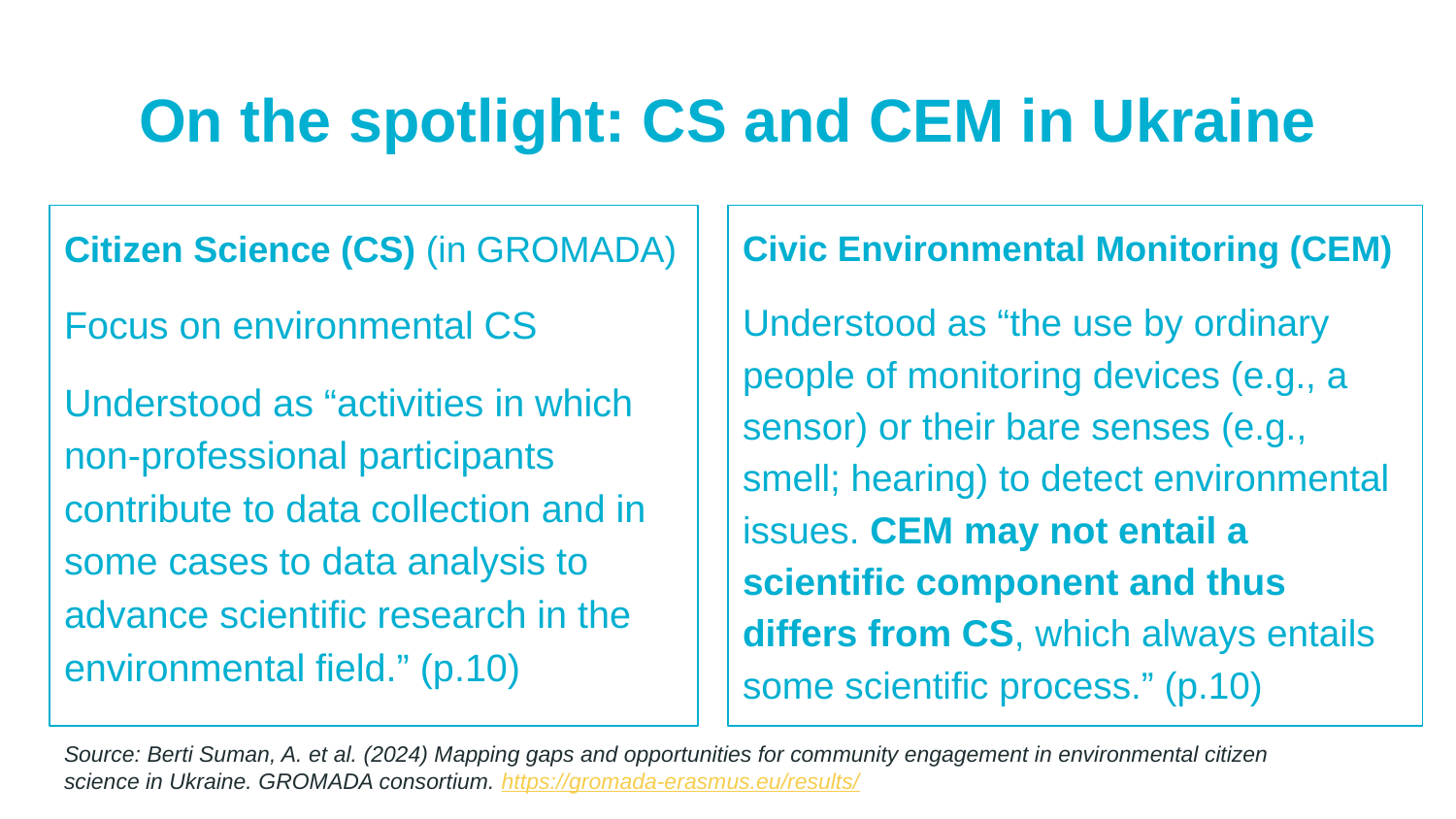

# On the spotlight: CS and CEM in Ukraine
Citizen Science (CS) (in GROMADA)
Focus on environmental CS
Understood as “activities in which non-professional participants contribute to data collection and in some cases to data analysis to advance scientific research in the environmental field.” (p.10)
Civic Environmental Monitoring (CEM)
Understood as “the use by ordinary people of monitoring devices (e.g., a sensor) or their bare senses (e.g., smell; hearing) to detect environmental issues. CEM may not entail a scientific component and thus differs from CS, which always entails some scientific process.” (p.10)
Source: Berti Suman, A. et al. (2024) Mapping gaps and opportunities for community engagement in environmental citizen science in Ukraine. GROMADA consortium. https://gromada-erasmus.eu/results/